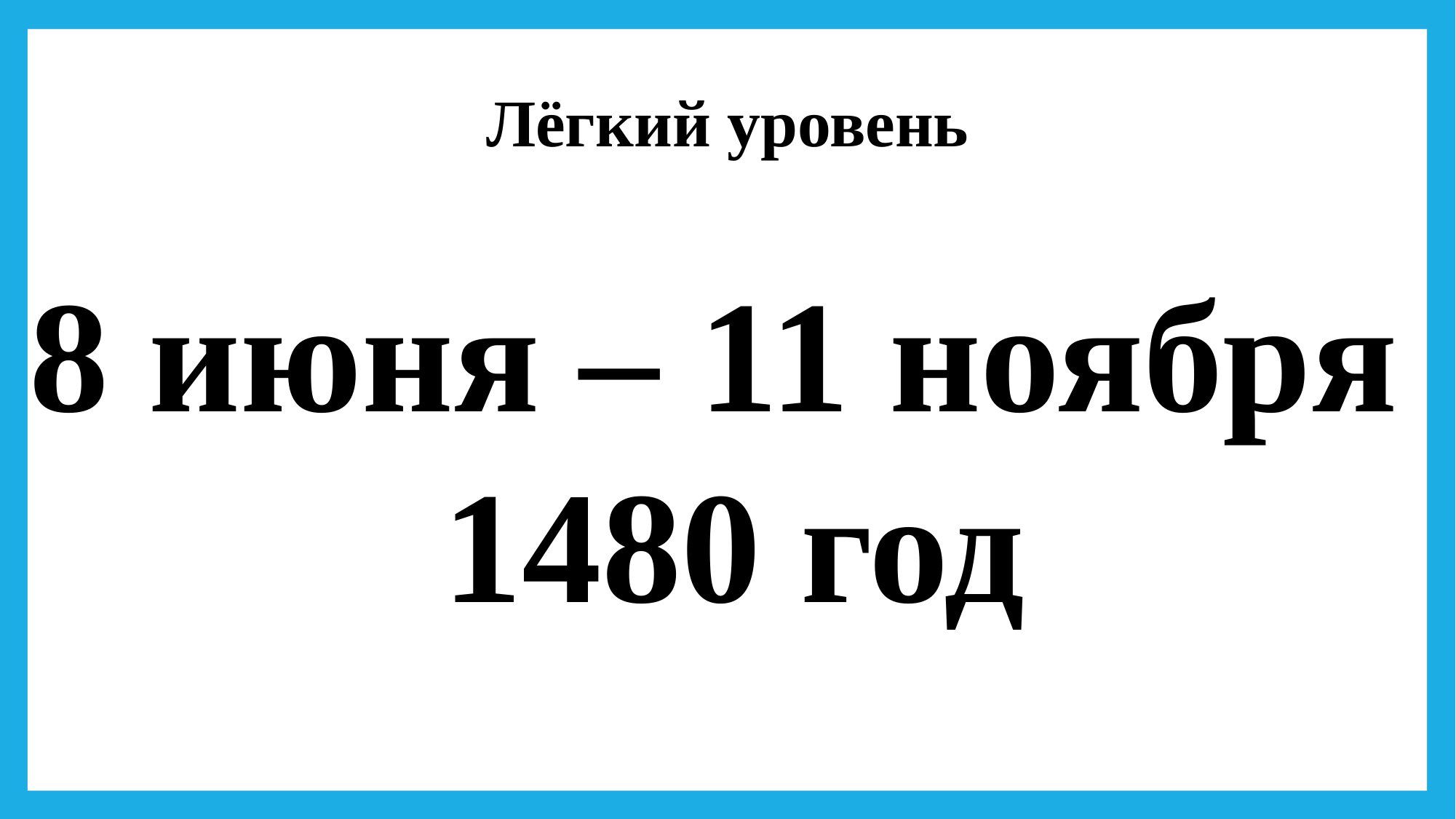

Лёгкий уровень
8 июня – 11 ноября
1480 год